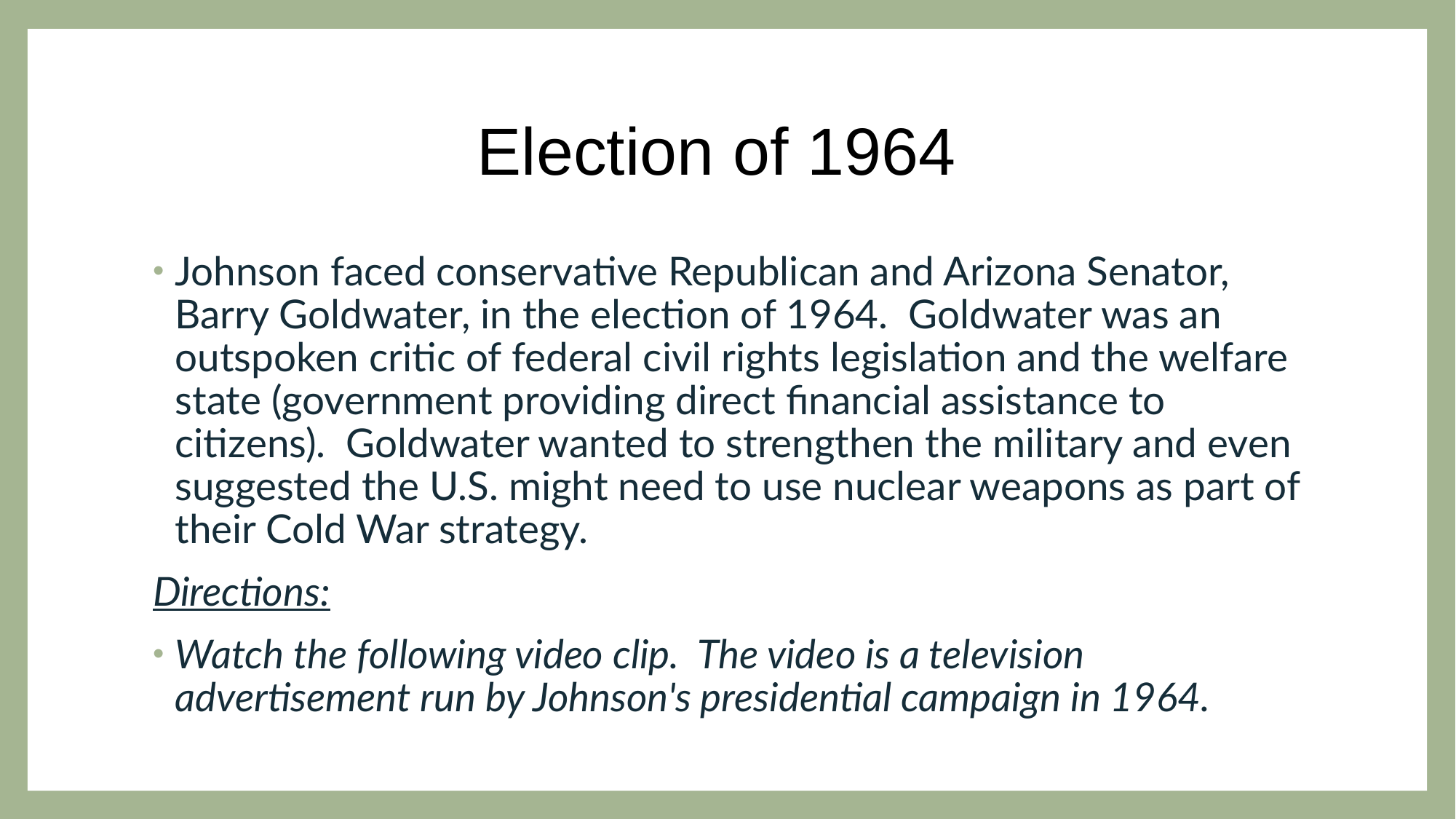

# Election of 1964
Johnson faced conservative Republican and Arizona Senator, Barry Goldwater, in the election of 1964.  Goldwater was an outspoken critic of federal civil rights legislation and the welfare state (government providing direct financial assistance to citizens).  Goldwater wanted to strengthen the military and even suggested the U.S. might need to use nuclear weapons as part of their Cold War strategy.
Directions:
Watch the following video clip.  The video is a television advertisement run by Johnson's presidential campaign in 1964.